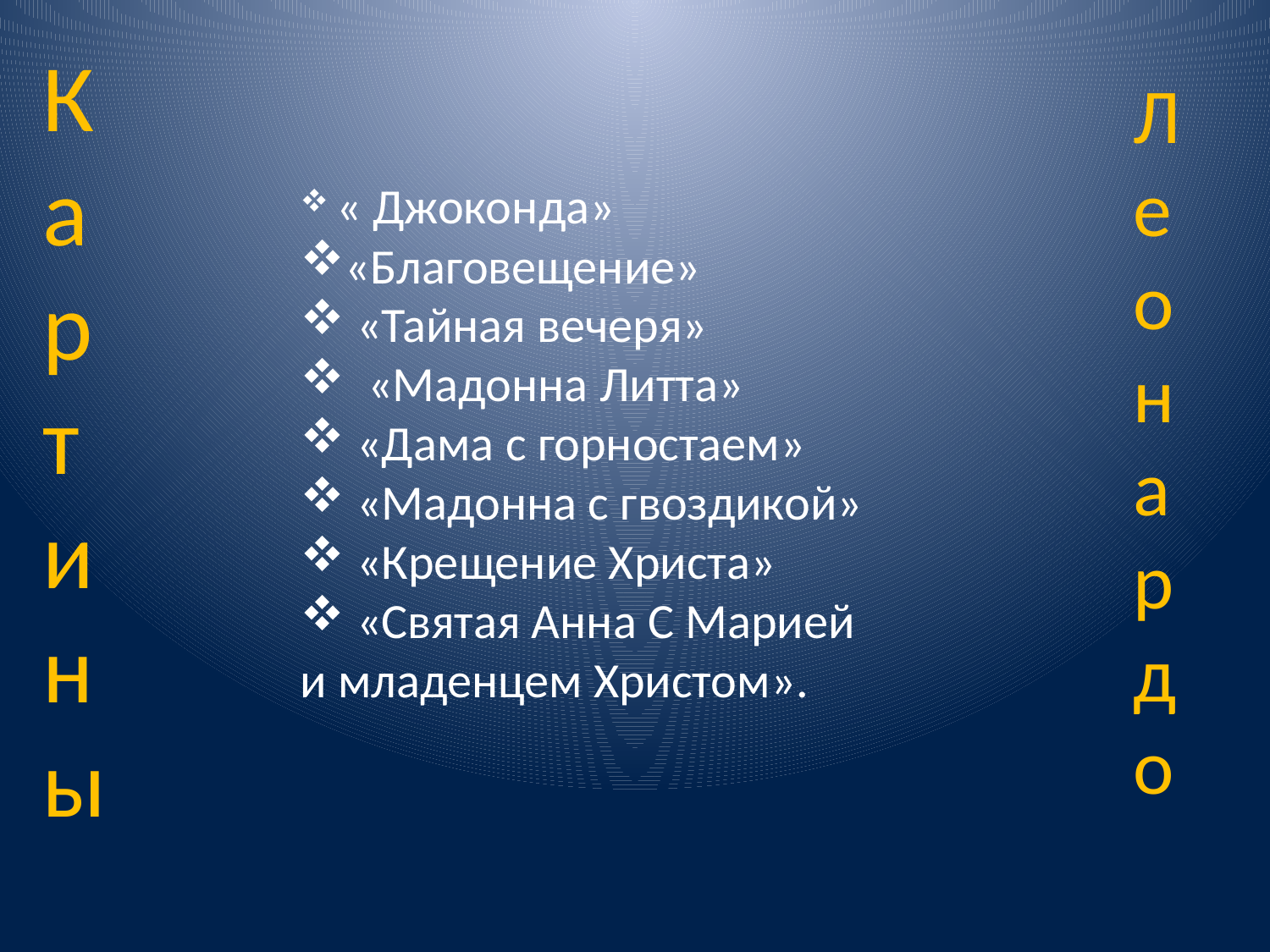

Картины
Леонардо
 « Джоконда»
«Благовещение»
 «Тайная вечеря»
  «Мадонна Литта»
 «Дама с горностаем»
 «Мадонна с гвоздикой»
 «Крещение Христа»
 «Святая Анна С Марией и младенцем Христом».